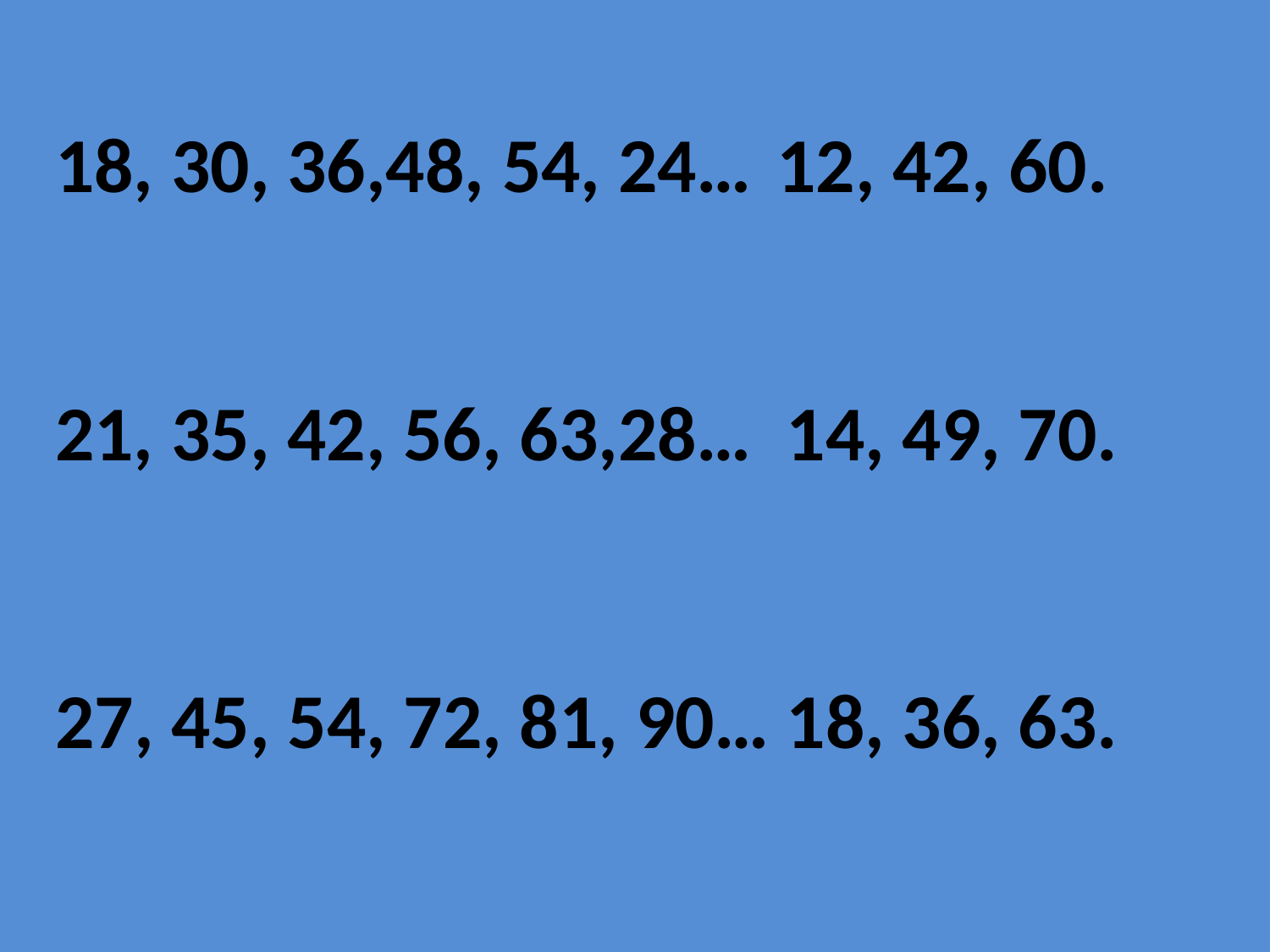

18, 30, 36,48, 54, 24…

12, 42, 60.
21, 35, 42, 56, 63,28…
14, 49, 70.
27, 45, 54, 72, 81, 90…
18, 36, 63.